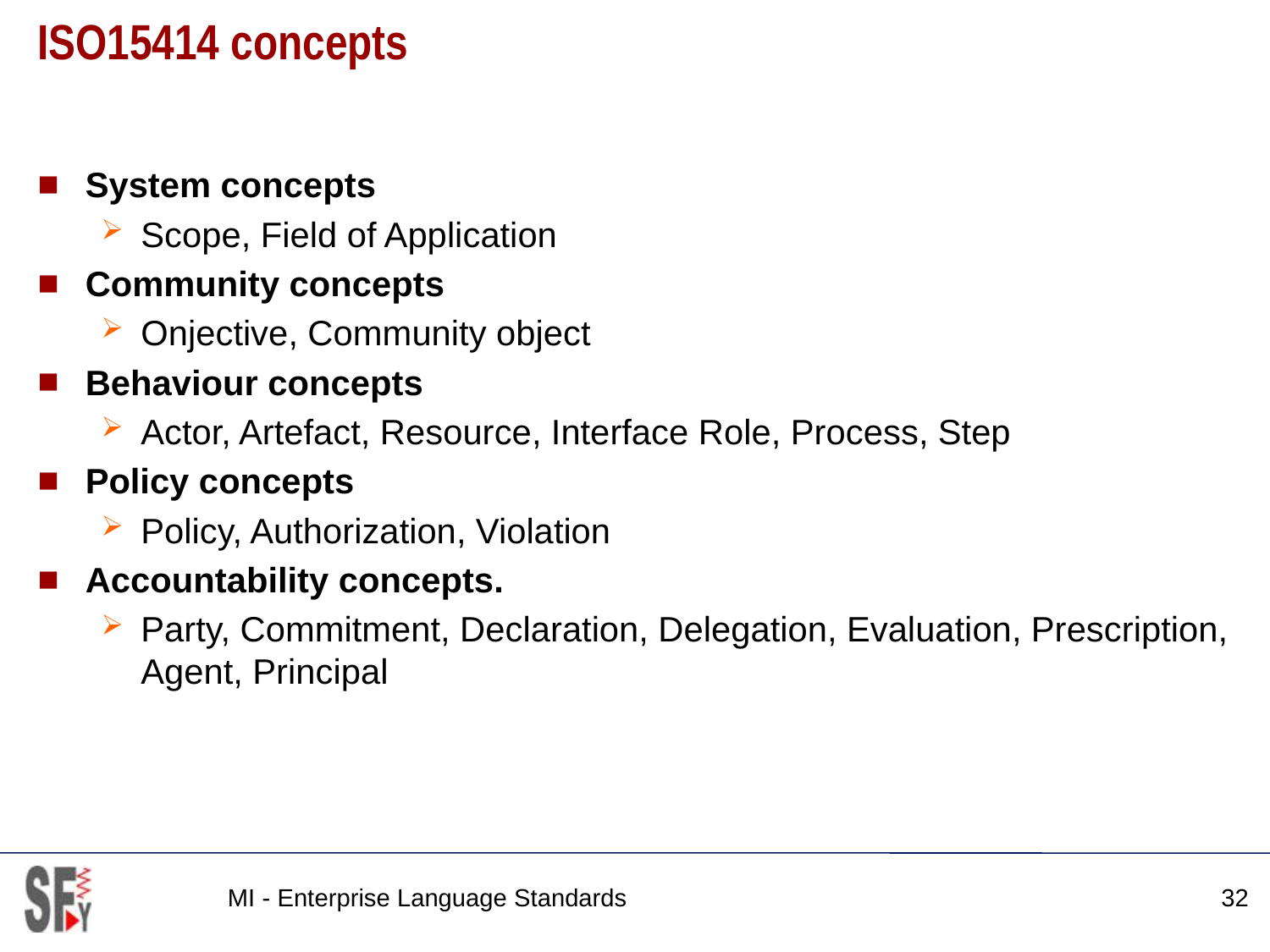

# ISO15414 concepts
System concepts
Scope, Field of Application
Community concepts
Onjective, Community object
Behaviour concepts
Actor, Artefact, Resource, Interface Role, Process, Step
Policy concepts
Policy, Authorization, Violation
Accountability concepts.
Party, Commitment, Declaration, Delegation, Evaluation, Prescription, Agent, Principal
MI - Enterprise Language Standards
32